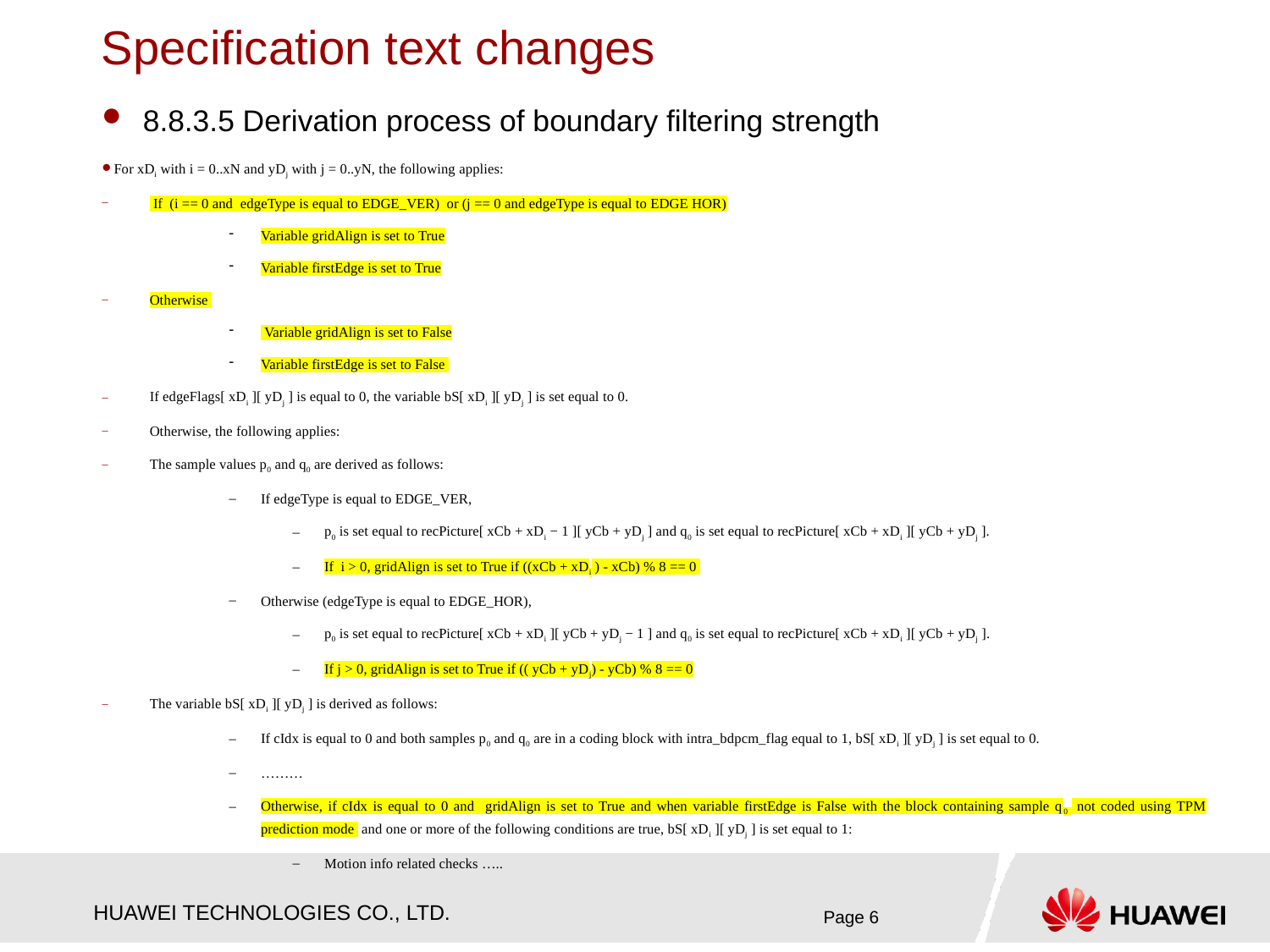

# Specification text changes
8.8.3.5 Derivation process of boundary filtering strength
For xDi with i = 0..xN and yDj with j = 0..yN, the following applies:
 If  (i == 0 and  edgeType is equal to EDGE_VER)  or (j == 0 and edgeType is equal to EDGE HOR)
Variable gridAlign is set to True
Variable firstEdge is set to True
Otherwise
 Variable gridAlign is set to False
Variable firstEdge is set to False
If edgeFlags[ xDi ][ yDj ] is equal to 0, the variable bS[ xDi ][ yDj ] is set equal to 0.
Otherwise, the following applies:
The sample values p0 and q0 are derived as follows:
If edgeType is equal to EDGE_VER,
p0 is set equal to recPicture[ xCb + xDi − 1 ][ yCb + yDj ] and q0 is set equal to recPicture[ xCb + xDi ][ yCb + yDj ].
If  i > 0, gridAlign is set to True if ((xCb + xDi ) - xCb) % 8 == 0
Otherwise (edgeType is equal to EDGE_HOR),
p0 is set equal to recPicture[ xCb + xDi ][ yCb + yDj − 1 ] and q0 is set equal to recPicture[ xCb + xDi ][ yCb + yDj ].
If j > 0, gridAlign is set to True if (( yCb + yDj) - yCb) % 8 == 0
The variable bS[ xDi ][ yDj ] is derived as follows:
If cIdx is equal to 0 and both samples p0 and q0 are in a coding block with intra_bdpcm_flag equal to 1, bS[ xDi ][ yDj ] is set equal to 0.
………
Otherwise, if cIdx is equal to 0 and  gridAlign is set to True and when variable firstEdge is False with the block containing sample q0  not coded using TPM prediction mode  and one or more of the following conditions are true, bS[ xDi ][ yDj ] is set equal to 1:
Motion info related checks …..

Page 6